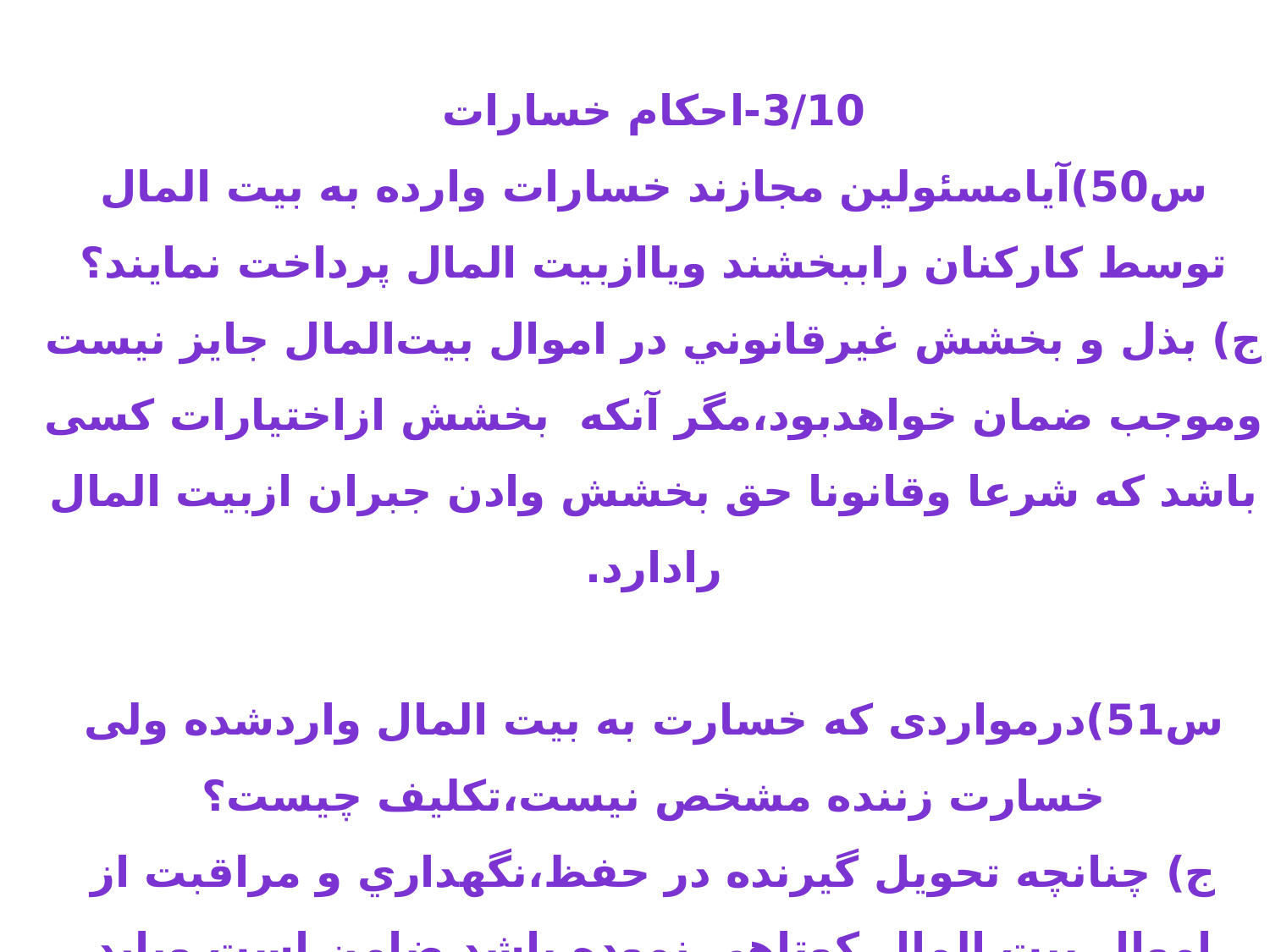

3/10-احکام خسارات
س50)آیامسئولین مجازند خسارات وارده به بیت المال توسط کارکنان راببخشند ویاازبیت المال پرداخت نمایند؟
ج) بذل و بخشش غيرقانوني در اموال بيت‌المال جايز نيست وموجب ضمان خواهدبود،مگر آنکه  بخشش ازاختیارات کسی باشد که شرعا وقانونا حق بخشش وادن جبران ازبیت المال رادارد.

س51)درمواردی که خسارت به بیت المال واردشده ولی خسارت زننده مشخص نیست،تکلیف چیست؟
ج) چنانچه تحویل گیرنده در حفظ،نگهداري و مراقبت از اموال بيت المال كوتاهي نموده باشد ضامن است وباید جبران نماید.
4)استفاده از شبکه های شهوت شود، جایز نیست. (اجوبه،س1200)
6) اگر استفاده از فضای مجازی، شبکه های اجتماعی و بازیهای اینترنتی، موجب اذیت و آزار والدین شود، حرام و گناه است.